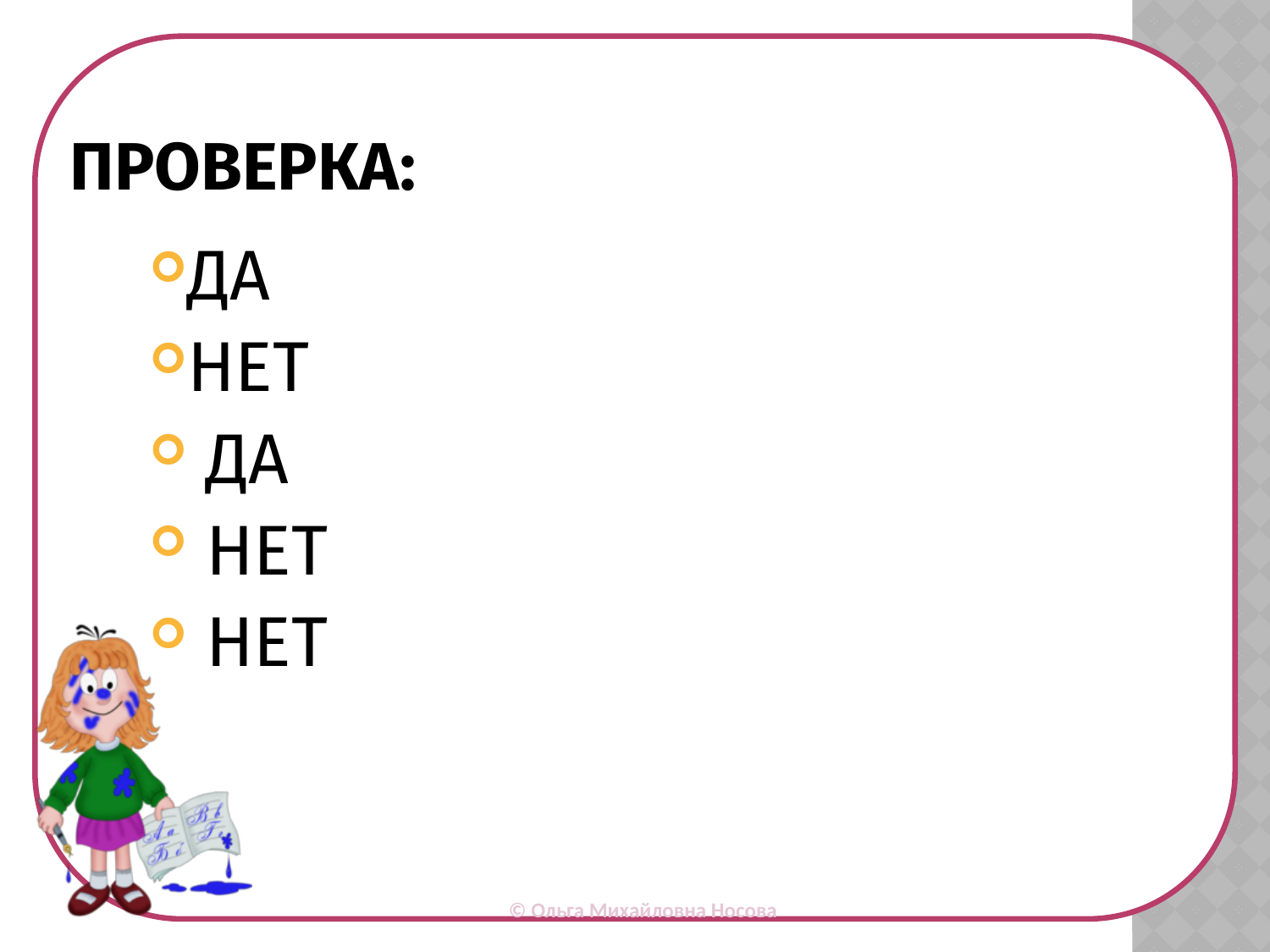

# ПРОВЕРКА:
ДА
НЕТ
 ДА
 НЕТ
 НЕТ